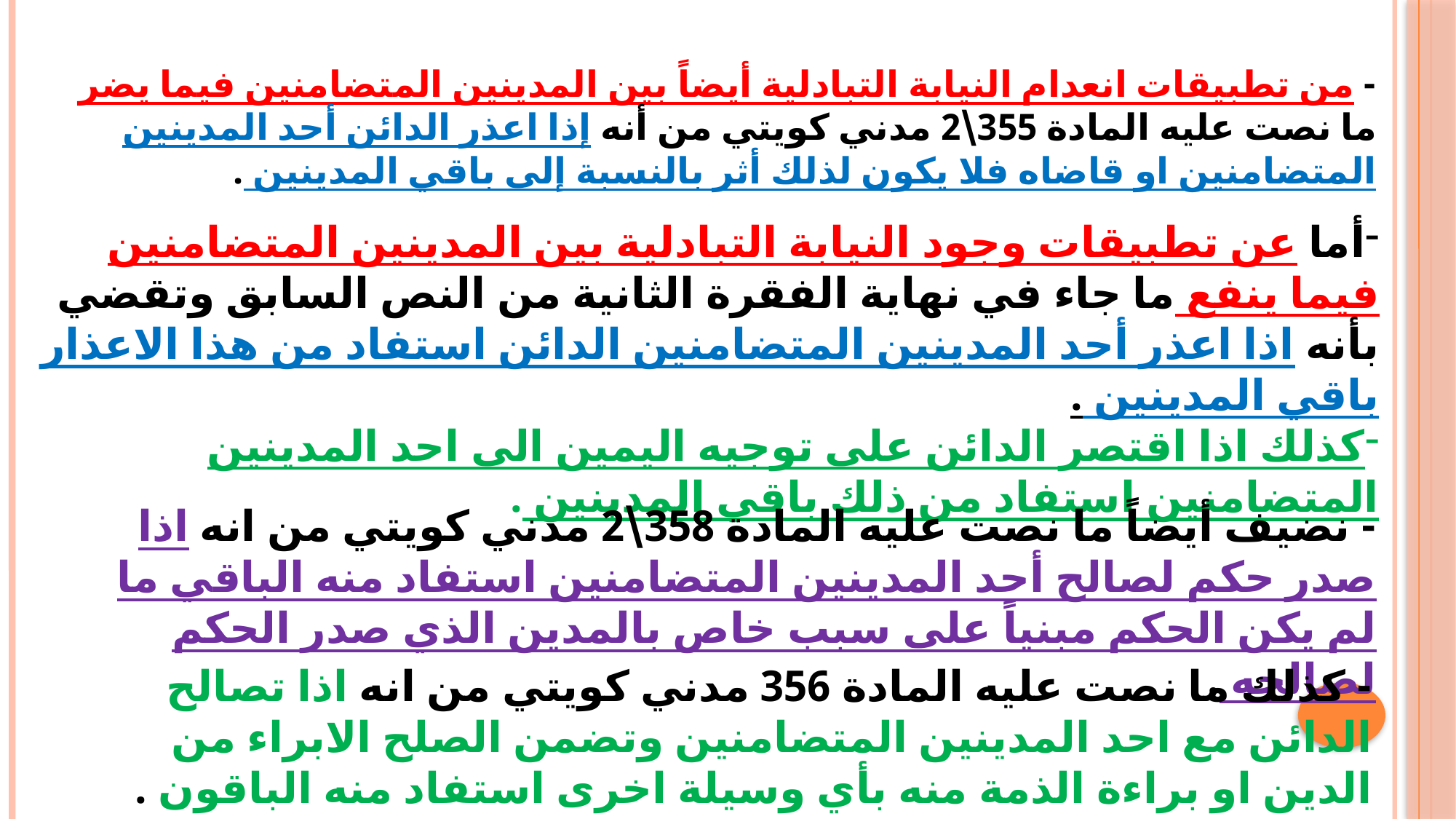

# - من تطبيقات انعدام النيابة التبادلية أيضاً بين المدينين المتضامنين فيما يضر ما نصت عليه المادة 355\2 مدني كويتي من أنه إذا اعذر الدائن أحد المدينين المتضامنين او قاضاه فلا يكون لذلك أثر بالنسبة إلى باقي المدينين .
أما عن تطبيقات وجود النيابة التبادلية بين المدينين المتضامنين فيما ينفع ما جاء في نهاية الفقرة الثانية من النص السابق وتقضي بأنه اذا اعذر أحد المدينين المتضامنين الدائن استفاد من هذا الاعذار باقي المدينين .
كذلك اذا اقتصر الدائن على توجيه اليمين الى احد المدينين المتضامنين استفاد من ذلك باقي المدينين .
- نضيف أيضاً ما نصت عليه المادة 358\2 مدني كويتي من انه اذا صدر حكم لصالح أحد المدينين المتضامنين استفاد منه الباقي ما لم يكن الحكم مبنياً على سبب خاص بالمدين الذي صدر الحكم لصالحه .
- كذلك ما نصت عليه المادة 356 مدني كويتي من انه اذا تصالح الدائن مع احد المدينين المتضامنين وتضمن الصلح الابراء من الدين او براءة الذمة منه بأي وسيلة اخرى استفاد منه الباقون .